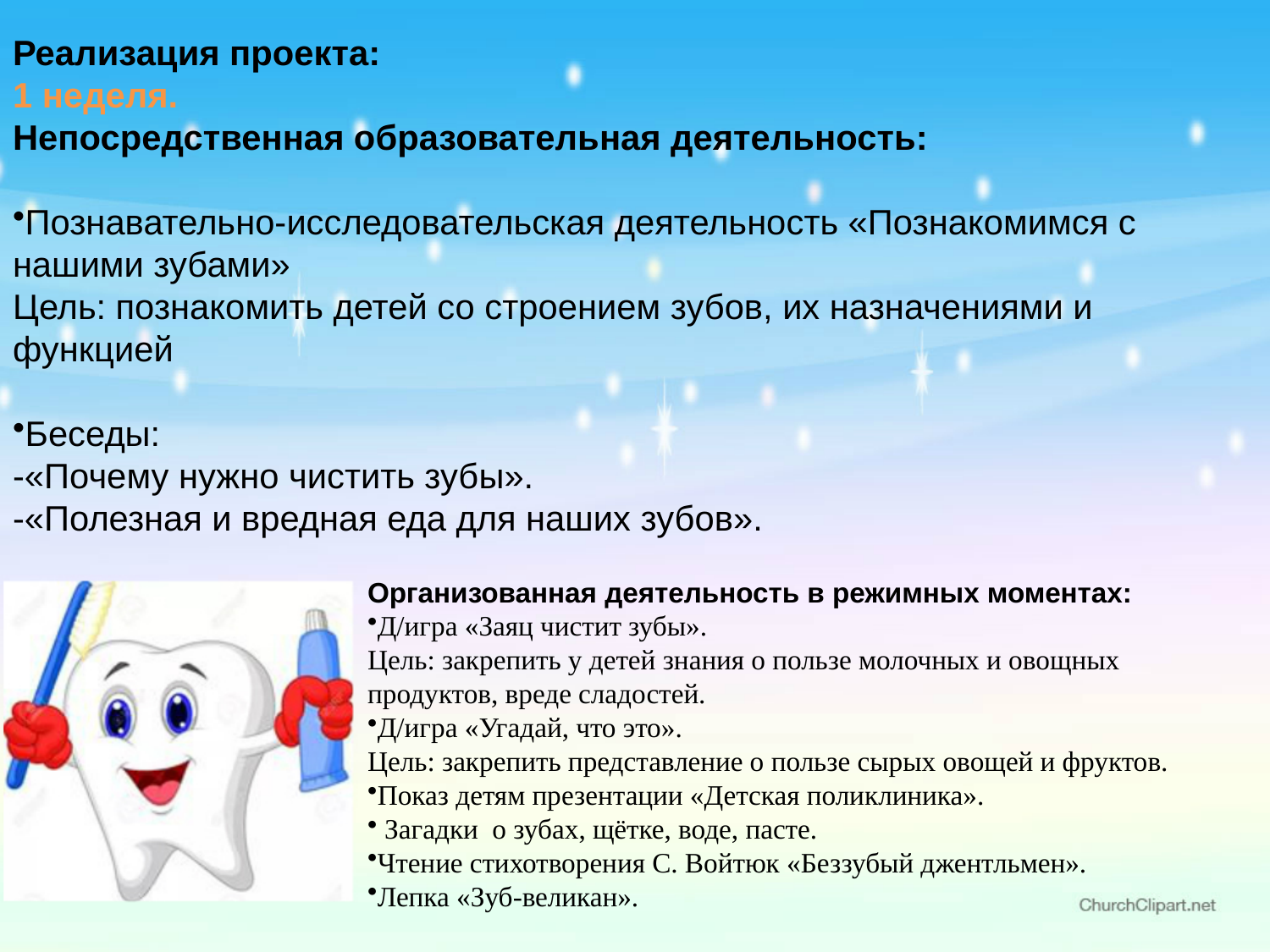

Реализация проекта:
1 неделя.
Непосредственная образовательная деятельность:

Познавательно-исследовательская деятельность «Познакомимся с нашими зубами»
Цель: познакомить детей со строением зубов, их назначениями и функцией

Беседы:
-«Почему нужно чистить зубы».
-«Полезная и вредная еда для наших зубов».
Организованная деятельность в режимных моментах:
Д/игра «Заяц чистит зубы».
Цель: закрепить у детей знания о пользе молочных и овощных продуктов, вреде сладостей.
Д/игра «Угадай, что это».
Цель: закрепить представление о пользе сырых овощей и фруктов.
Показ детям презентации «Детская поликлиника».
 Загадки  о зубах, щётке, воде, пасте.
Чтение стихотворения С. Войтюк «Беззубый джентльмен».
Лепка «Зуб-великан».